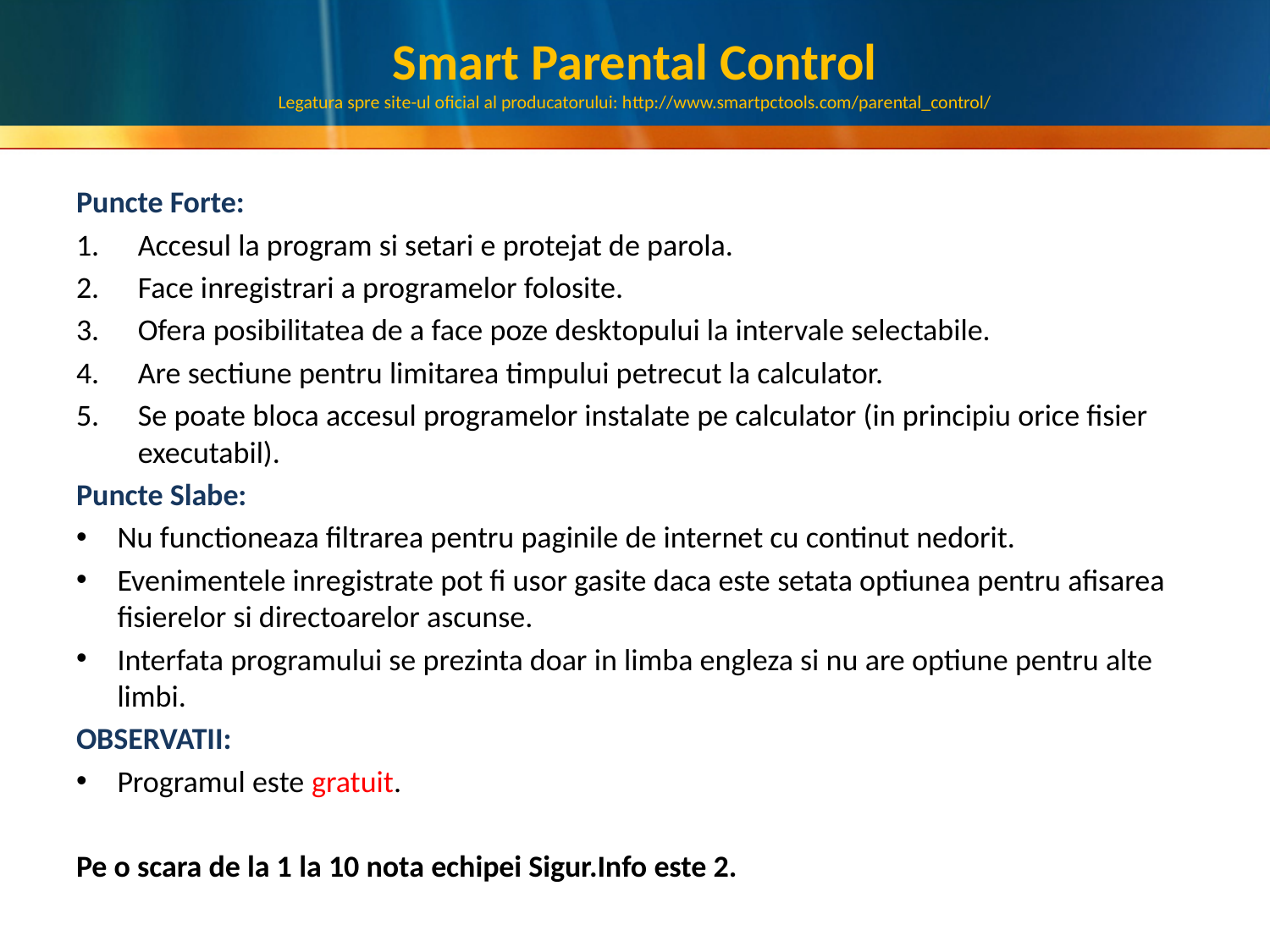

# Smart Parental Control Legatura spre site-ul oficial al producatorului: http://www.smartpctools.com/parental_control/
Puncte Forte:
Accesul la program si setari e protejat de parola.
Face inregistrari a programelor folosite.
Ofera posibilitatea de a face poze desktopului la intervale selectabile.
Are sectiune pentru limitarea timpului petrecut la calculator.
Se poate bloca accesul programelor instalate pe calculator (in principiu orice fisier executabil).
Puncte Slabe:
Nu functioneaza filtrarea pentru paginile de internet cu continut nedorit.
Evenimentele inregistrate pot fi usor gasite daca este setata optiunea pentru afisarea fisierelor si directoarelor ascunse.
Interfata programului se prezinta doar in limba engleza si nu are optiune pentru alte limbi.
OBSERVATII:
Programul este gratuit.

Pe o scara de la 1 la 10 nota echipei Sigur.Info este 2.